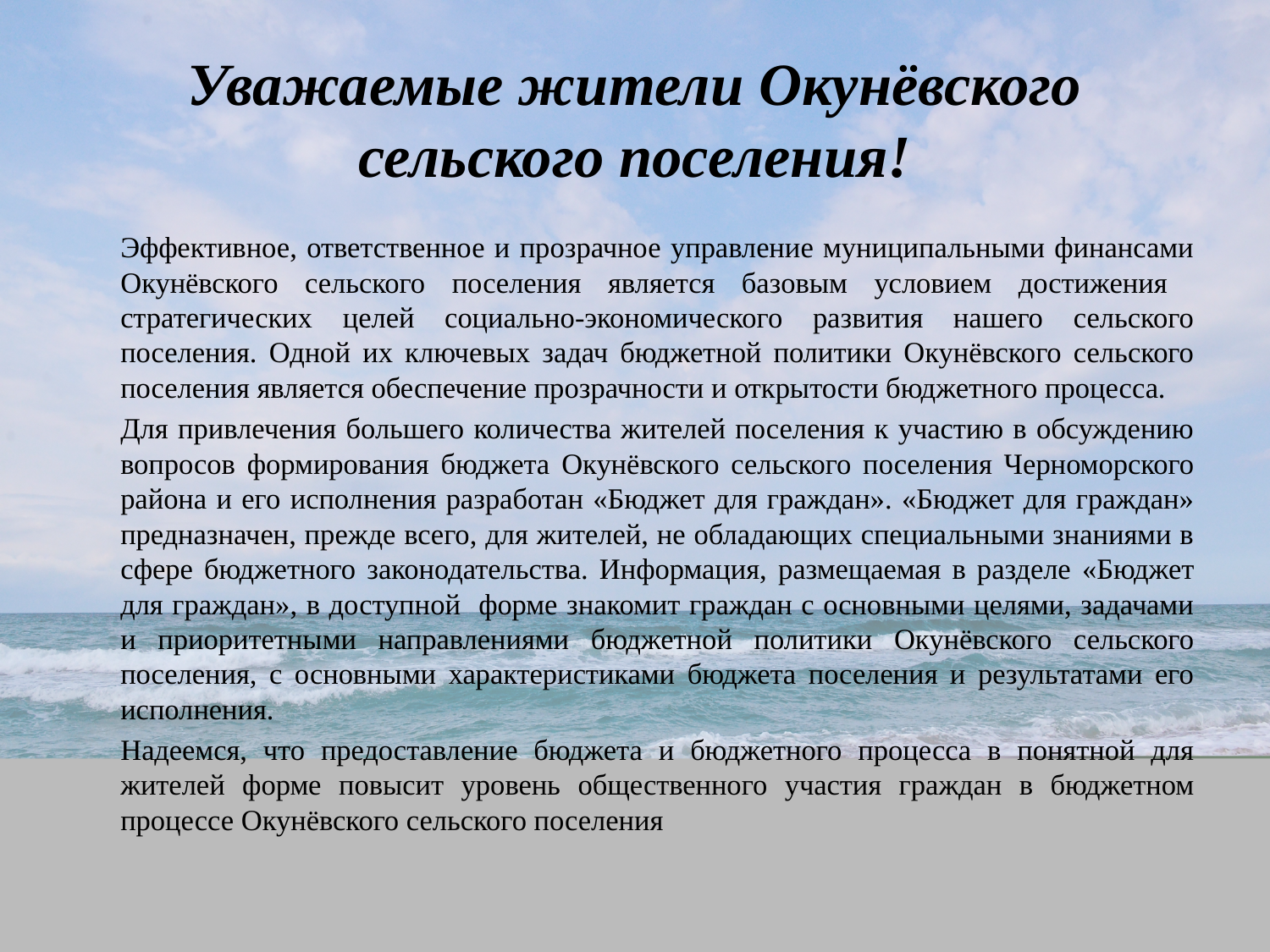

# Уважаемые жители Окунёвского сельского поселения!
		Эффективное, ответственное и прозрачное управление муниципальными финансами Окунёвского сельского поселения является базовым условием достижения  стратегических целей социально-экономического развития нашего сельского поселения. Одной их ключевых задач бюджетной политики Окунёвского сельского поселения является обеспечение прозрачности и открытости бюджетного процесса.
		Для привлечения большего количества жителей поселения к участию в обсуждению вопросов формирования бюджета Окунёвского сельского поселения Черноморского района и его исполнения разработан «Бюджет для граждан». «Бюджет для граждан» предназначен, прежде всего, для жителей, не обладающих специальными знаниями в сфере бюджетного законодательства. Информация, размещаемая в разделе «Бюджет для граждан», в доступной  форме знакомит граждан с основными целями, задачами и приоритетными направлениями бюджетной политики Окунёвского сельского поселения, с основными характеристиками бюджета поселения и результатами его исполнения.
		Надеемся, что предоставление бюджета и бюджетного процесса в понятной для жителей форме повысит уровень общественного участия граждан в бюджетном процессе Окунёвского сельского поселения